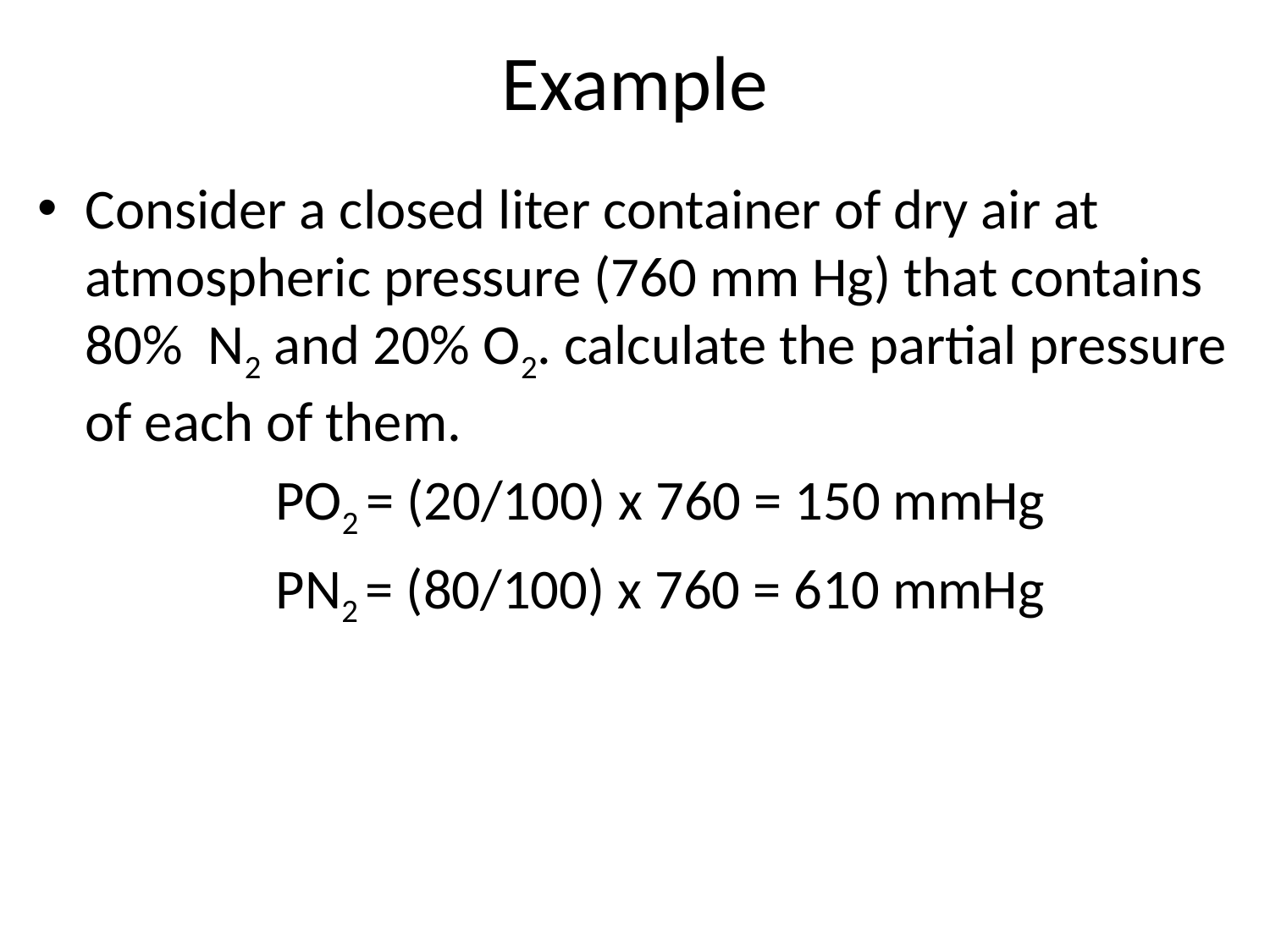

# Example
Consider a closed liter container of dry air at atmospheric pressure (760 mm Hg) that contains 80%  N2 and 20% O2. calculate the partial pressure of each of them.
    PO2 = (20/100) x 760 = 150 mmHg
    PN2 = (80/100) x 760 = 610 mmHg